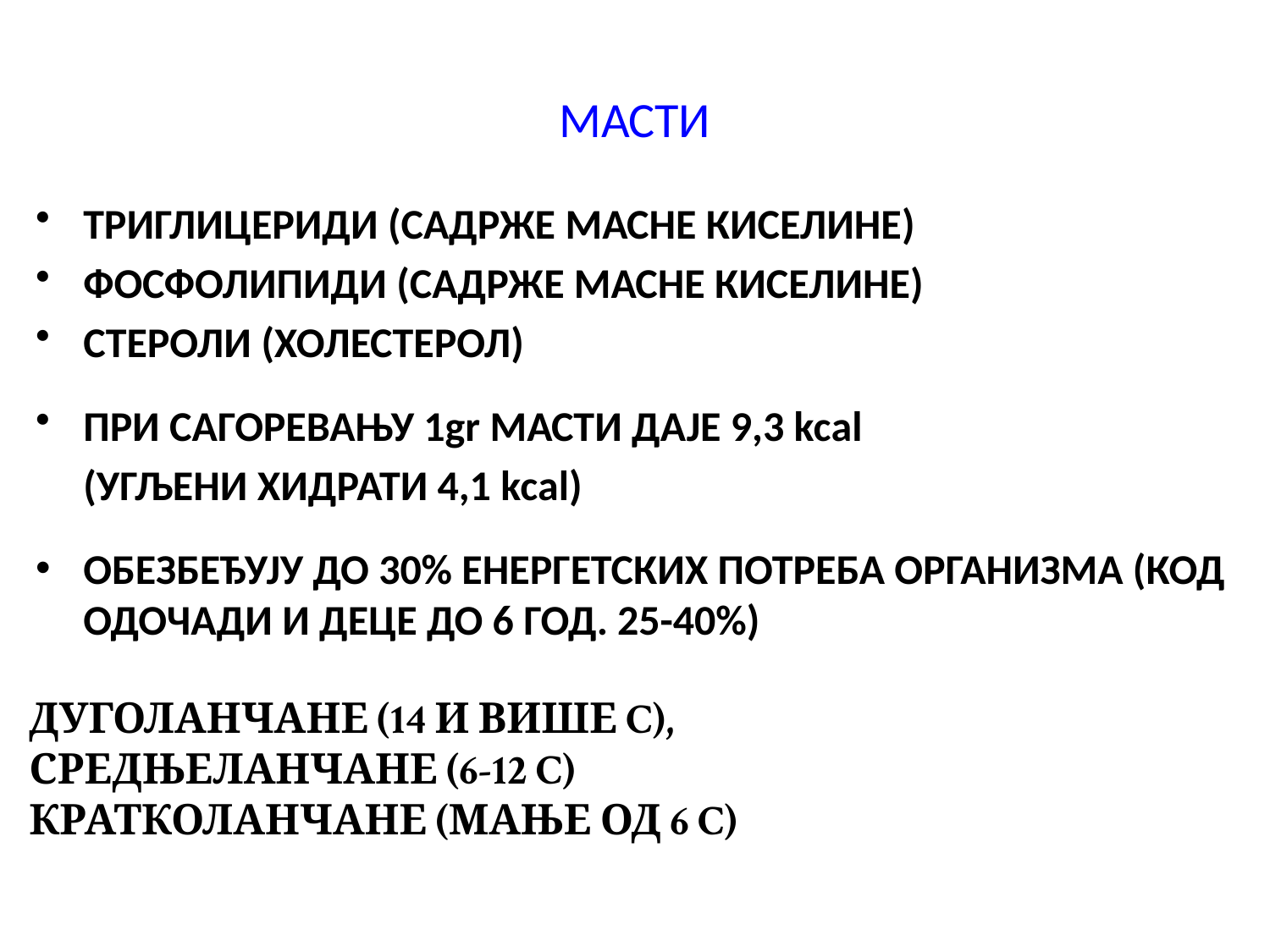

# МАСТИ
ТРИГЛИЦЕРИДИ (САДРЖЕ МАСНЕ КИСЕЛИНЕ)
ФОСФОЛИПИДИ (САДРЖЕ МАСНЕ КИСЕЛИНЕ)
СТЕРОЛИ (ХОЛЕСТЕРОЛ)

ПРИ САГОРЕВАЊУ 1gr МАСТИ ДАЈЕ 9,3 kcal
     (УГЉЕНИ ХИДРАТИ 4,1 kcal)

ОБЕЗБЕЂУЈУ ДО 30% ЕНЕРГЕТСКИХ ПОТРЕБА ОРГАНИЗМА (КОД ОДОЧАДИ И ДЕЦЕ ДО 6 ГОД. 25-40%)

ДУГОЛАНЧАНЕ (14 И ВИШЕ C),
СРЕДЊЕЛАНЧАНЕ (6-12 C)
КРАТКОЛАНЧАНЕ (МАЊЕ ОД 6 C)